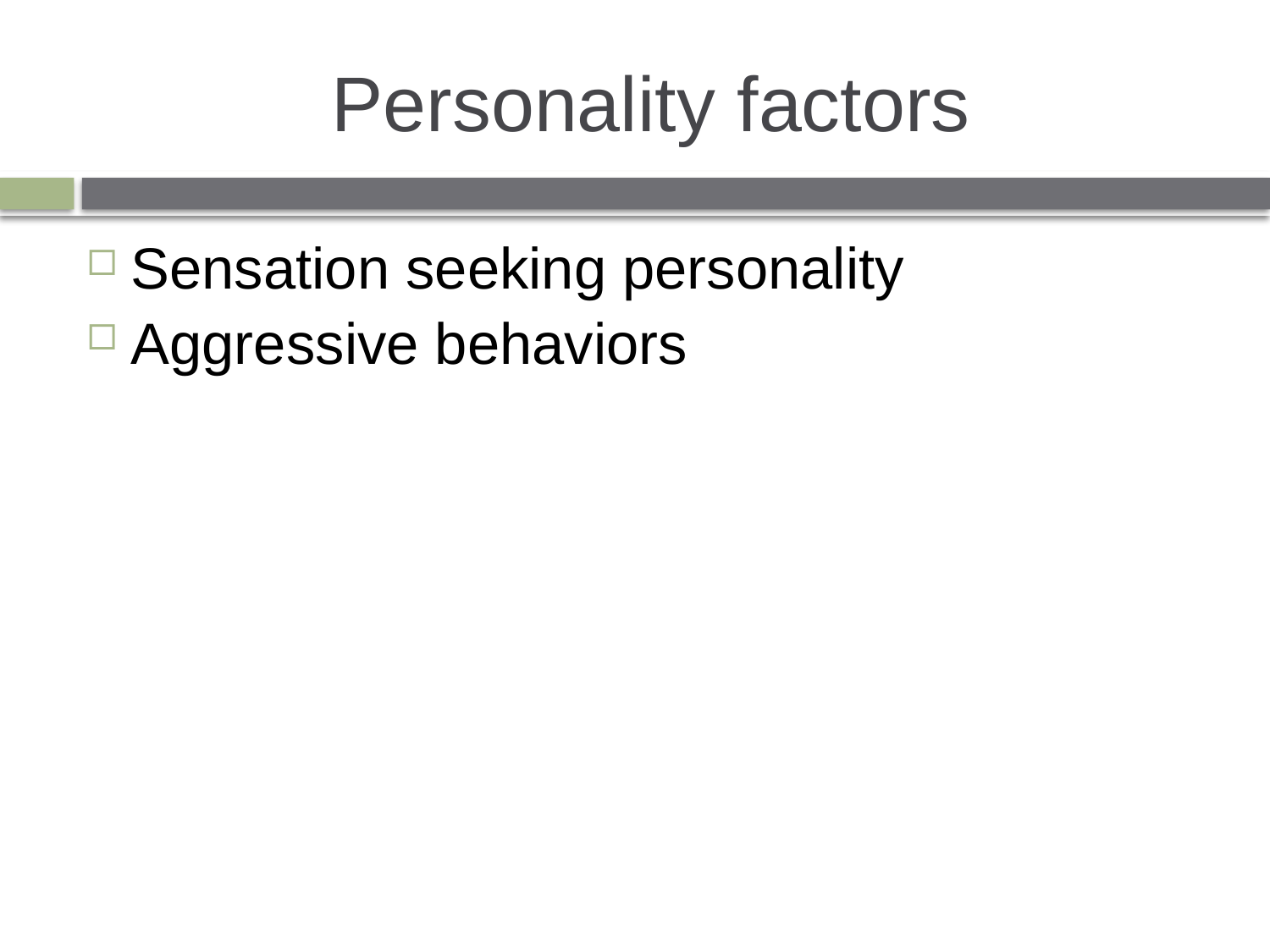

# Personality factors
Sensation seeking personality
Aggressive behaviors